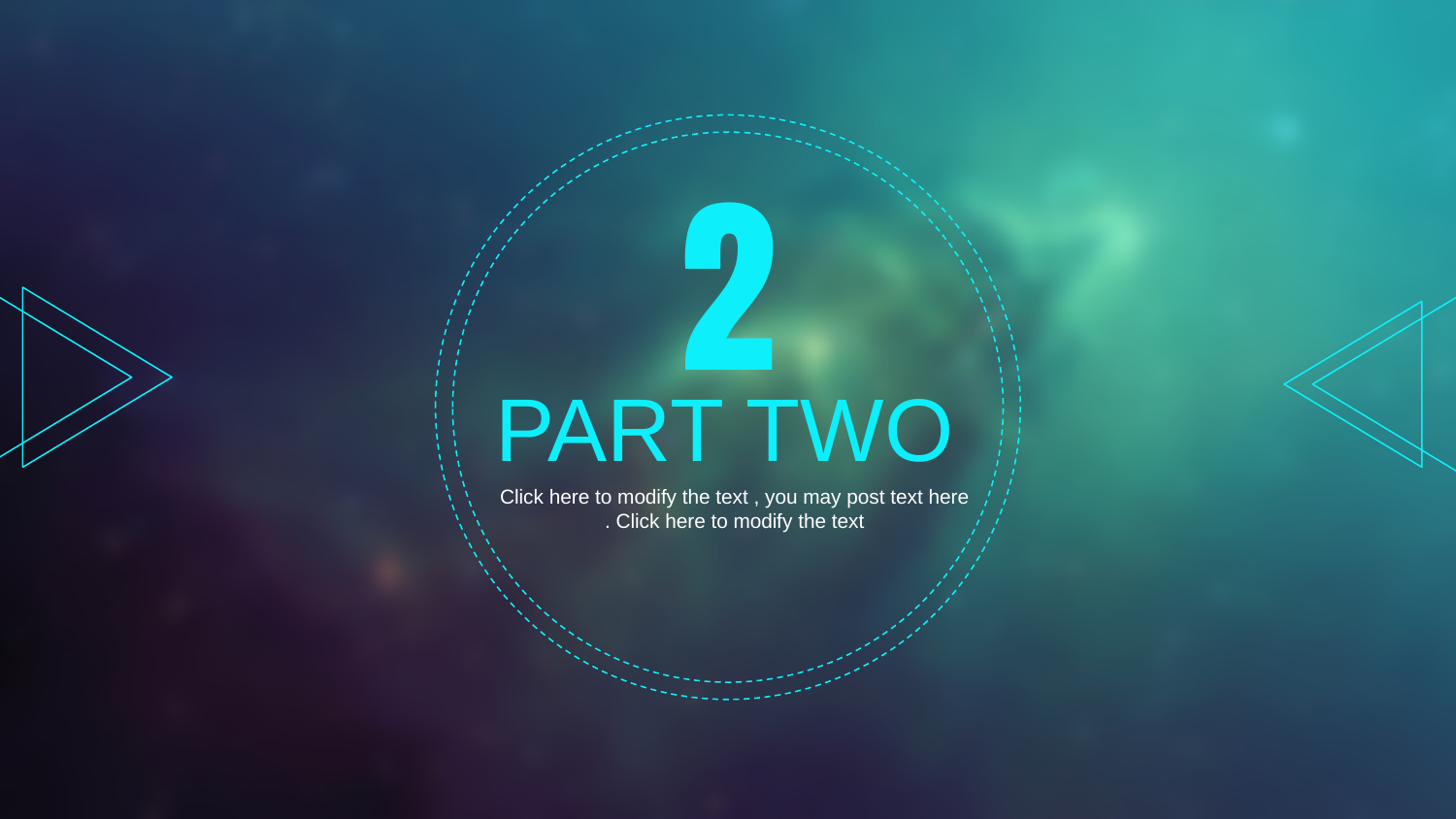

2

PART TWO
Click here to modify the text , you may post text here . Click here to modify the text